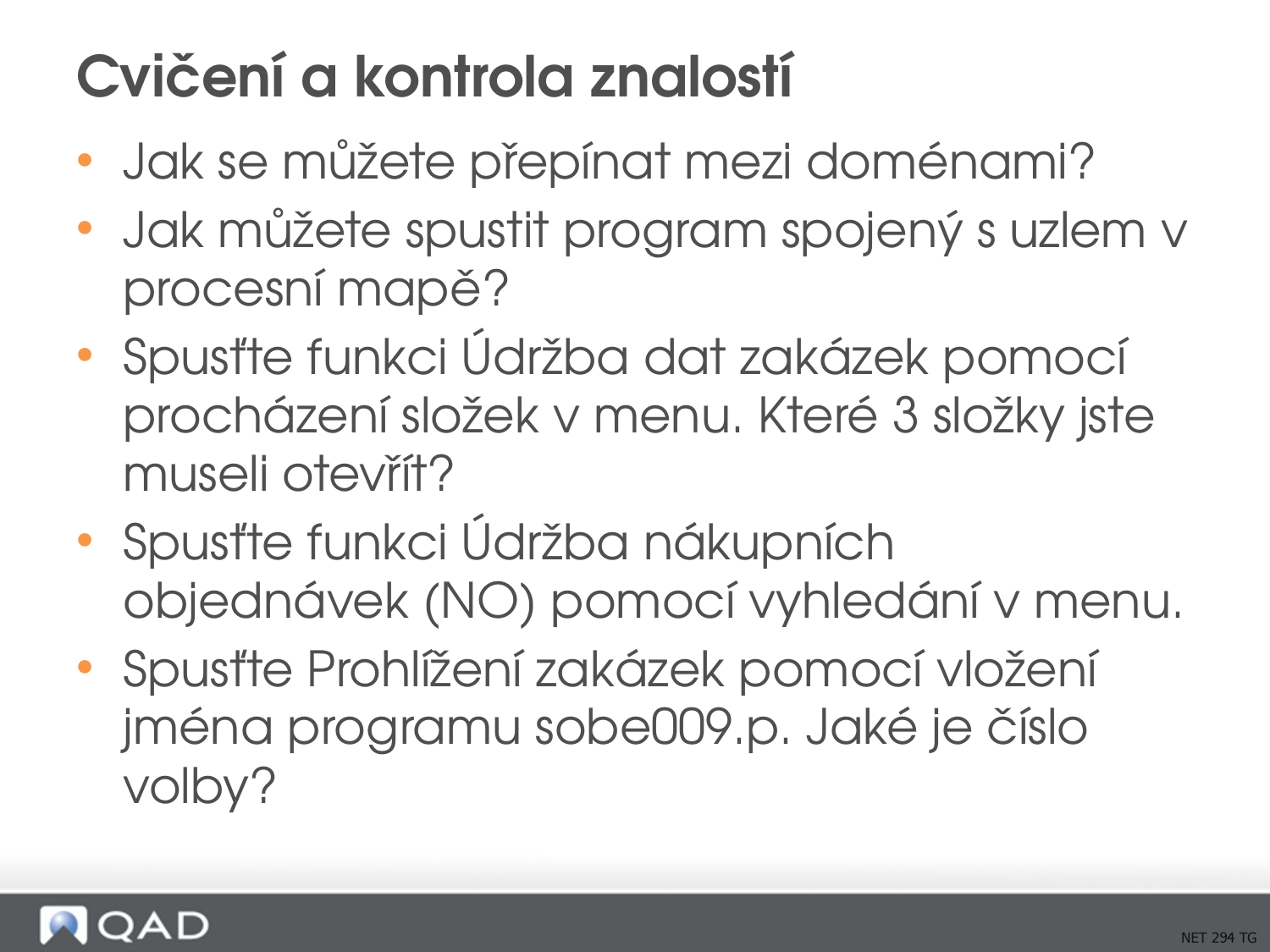

# Cvičení a kontrola znalostí
Jak se můžete přepínat mezi doménami?
Jak můžete spustit program spojený s uzlem v procesní mapě?
Spusťte funkci Údržba dat zakázek pomocí procházení složek v menu. Které 3 složky jste museli otevřít?
Spusťte funkci Údržba nákupních objednávek (NO) pomocí vyhledání v menu.
Spusťte Prohlížení zakázek pomocí vložení jména programu sobe009.p. Jaké je číslo volby?

NET 294 TG